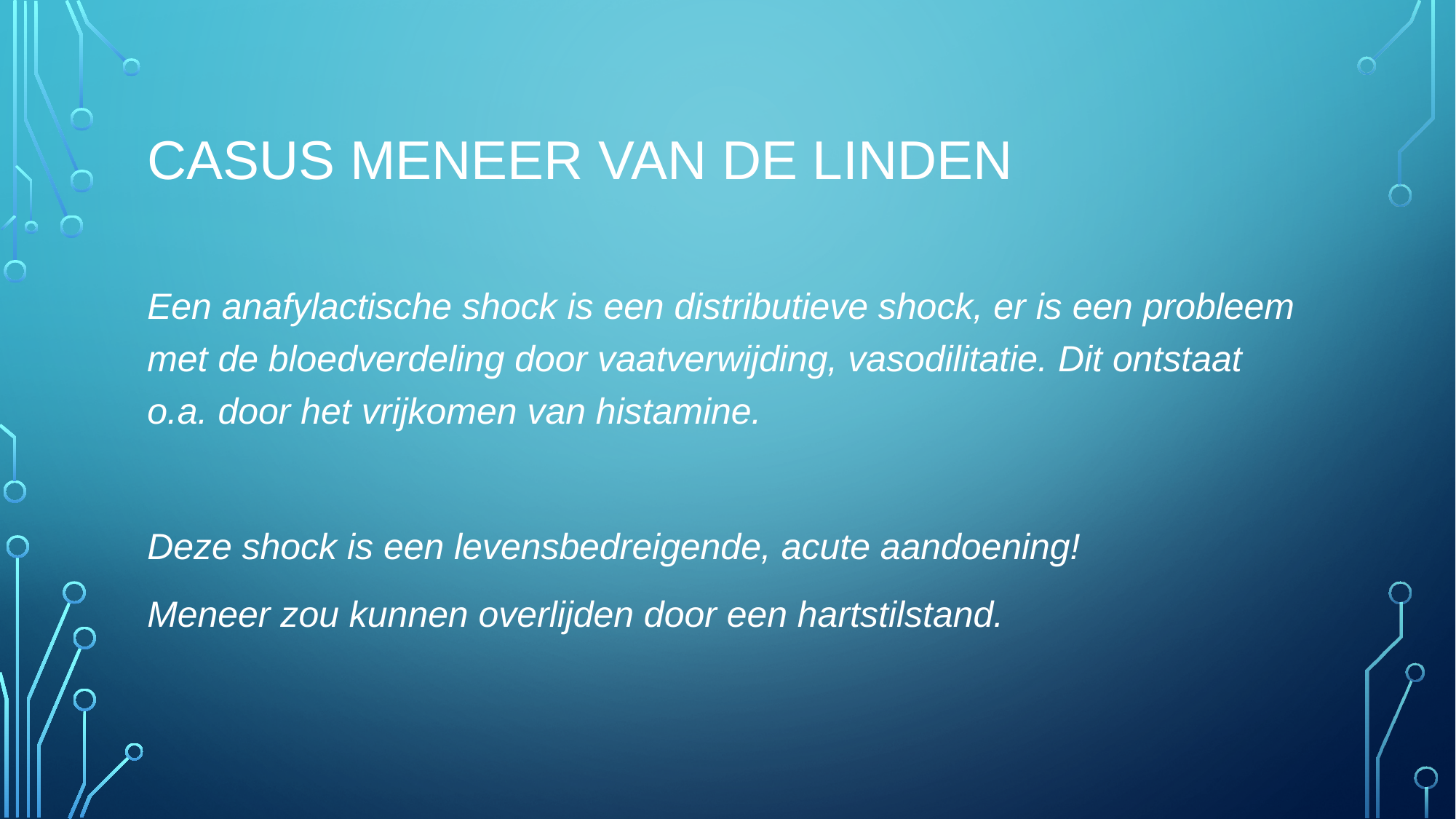

# Casus meneer van de Linden
Een anafylactische shock is een distributieve shock, er is een probleem met de bloedverdeling door vaatverwijding, vasodilitatie. Dit ontstaat o.a. door het vrijkomen van histamine.

Deze shock is een levensbedreigende, acute aandoening!
Meneer zou kunnen overlijden door een hartstilstand.